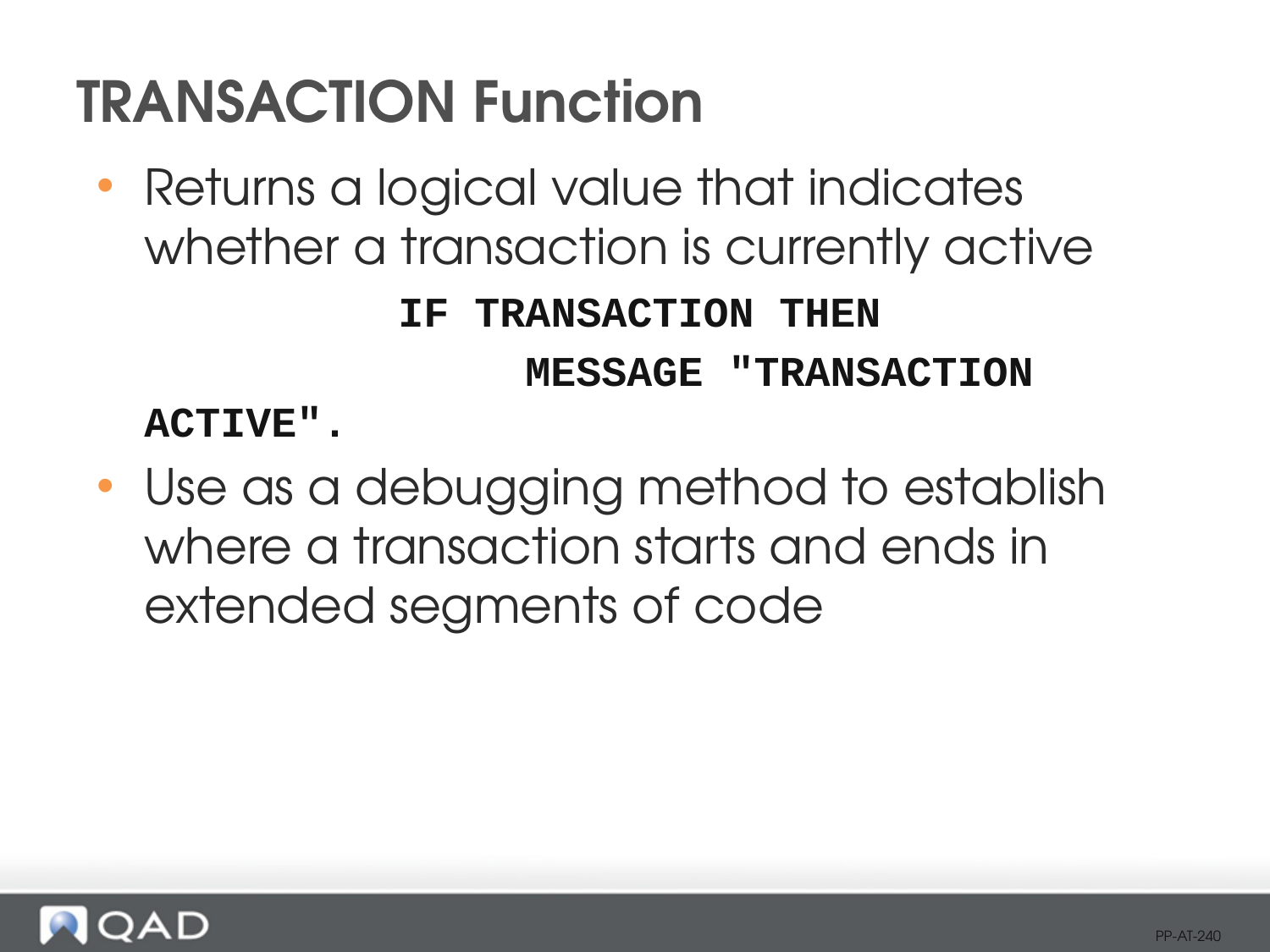

# TRANSACTION Function
Returns a logical value that indicates whether a transaction is currently active
			IF TRANSACTION	THEN
				MESSAGE "TRANSACTION ACTIVE".
Use as a debugging method to establish where a transaction starts and ends in extended segments of code
PP-AT-240